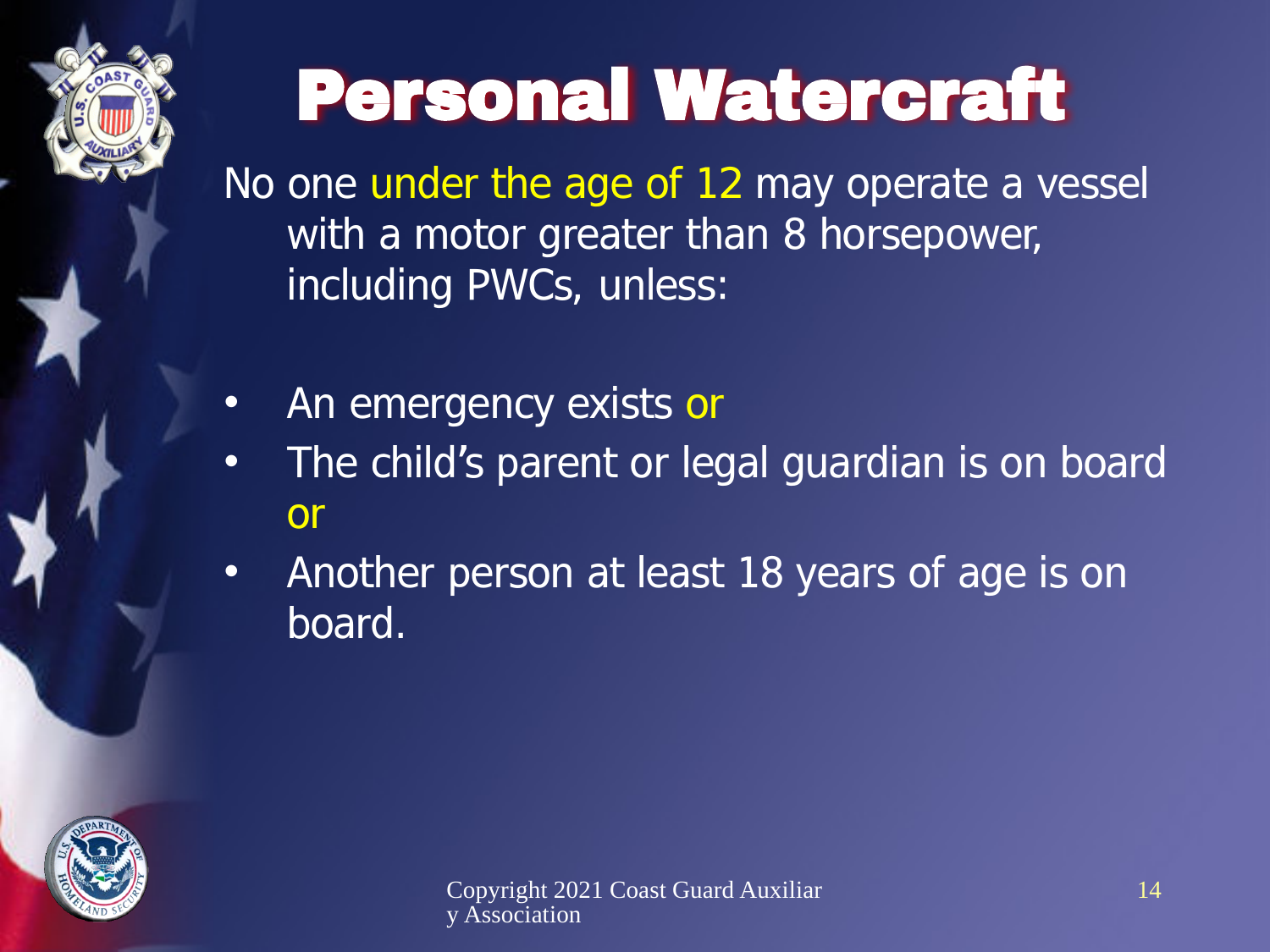

# Personal Watercraft
No one under the age of 12 may operate a vessel with a motor greater than 8 horsepower, including PWCs, unless:

An emergency exists or
The child’s parent or legal guardian is on board or
Another person at least 18 years of age is on board.
Copyright 2021 Coast Guard Auxiliary Association
14